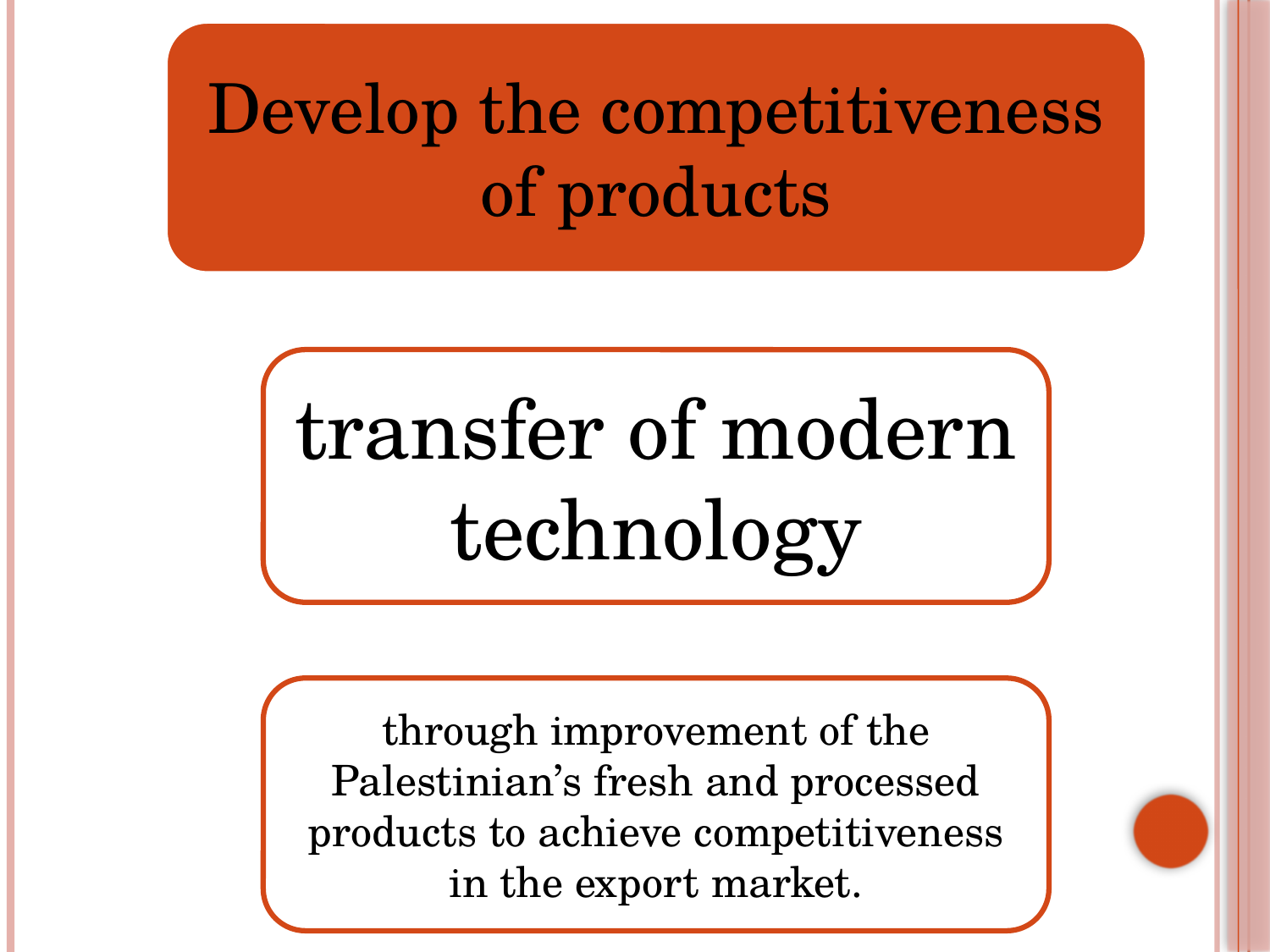

Develop the competitiveness of products
transfer of modern technology
through improvement of the Palestinian’s fresh and processed products to achieve competitiveness in the export market.